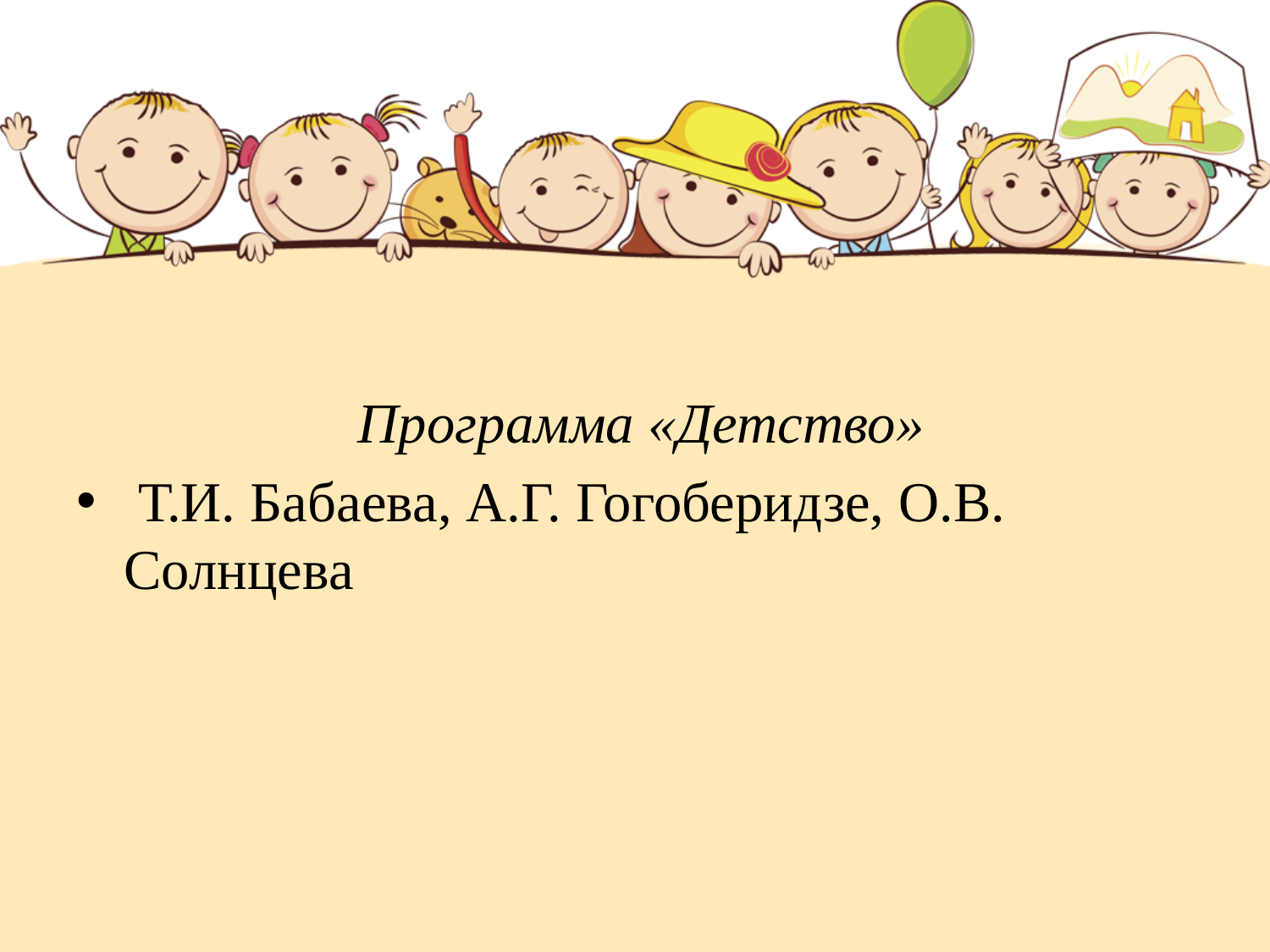

#

 Программа «Детство»
 Т.И. Бабаева, А.Г. Гогоберидзе, О.В. Солнцева